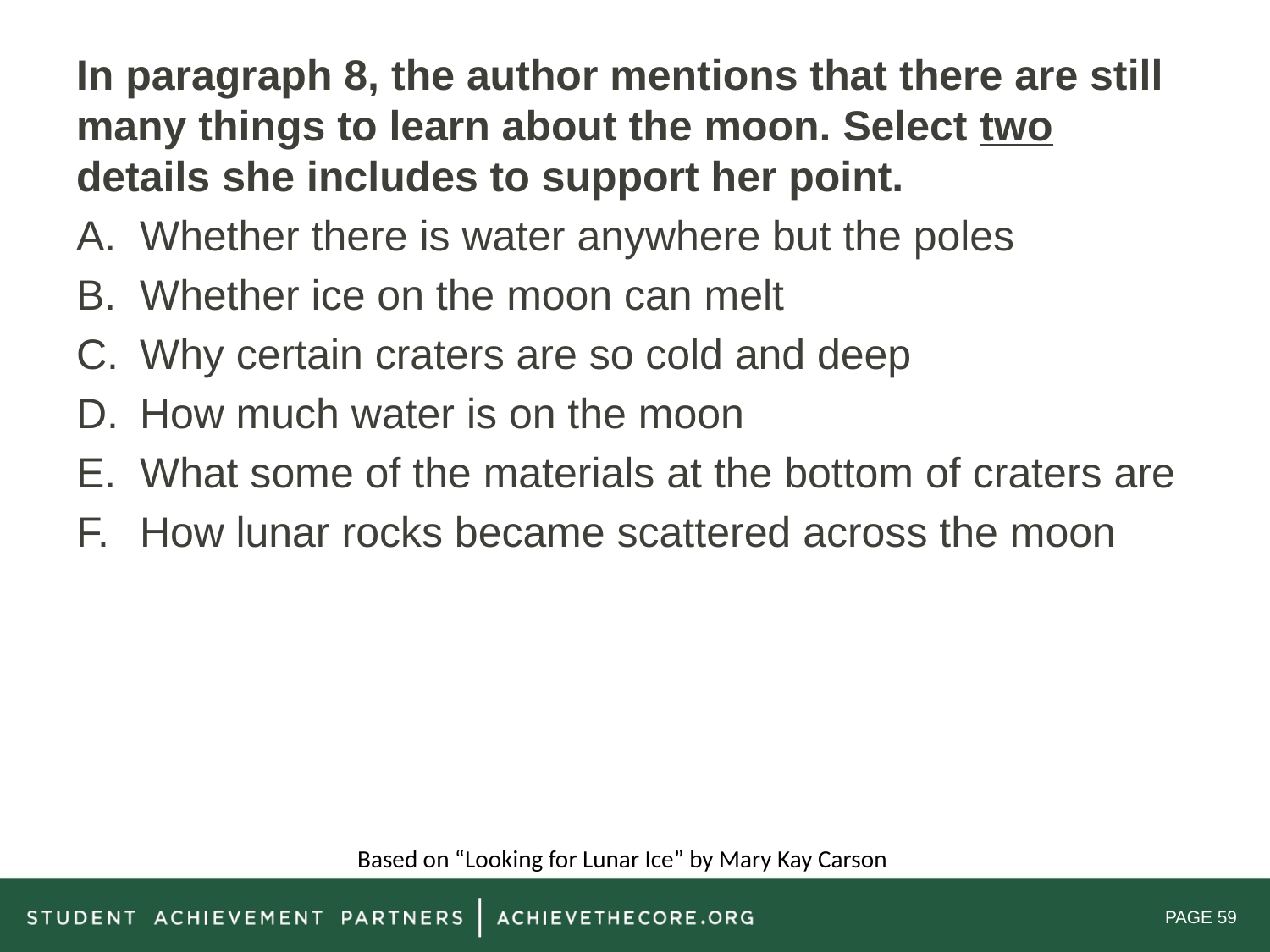

In paragraph 8, the author mentions that there are still many things to learn about the moon. Select two details she includes to support her point.
Whether there is water anywhere but the poles
Whether ice on the moon can melt
Why certain craters are so cold and deep
How much water is on the moon
What some of the materials at the bottom of craters are
How lunar rocks became scattered across the moon

Based on “Looking for Lunar Ice” by Mary Kay Carson